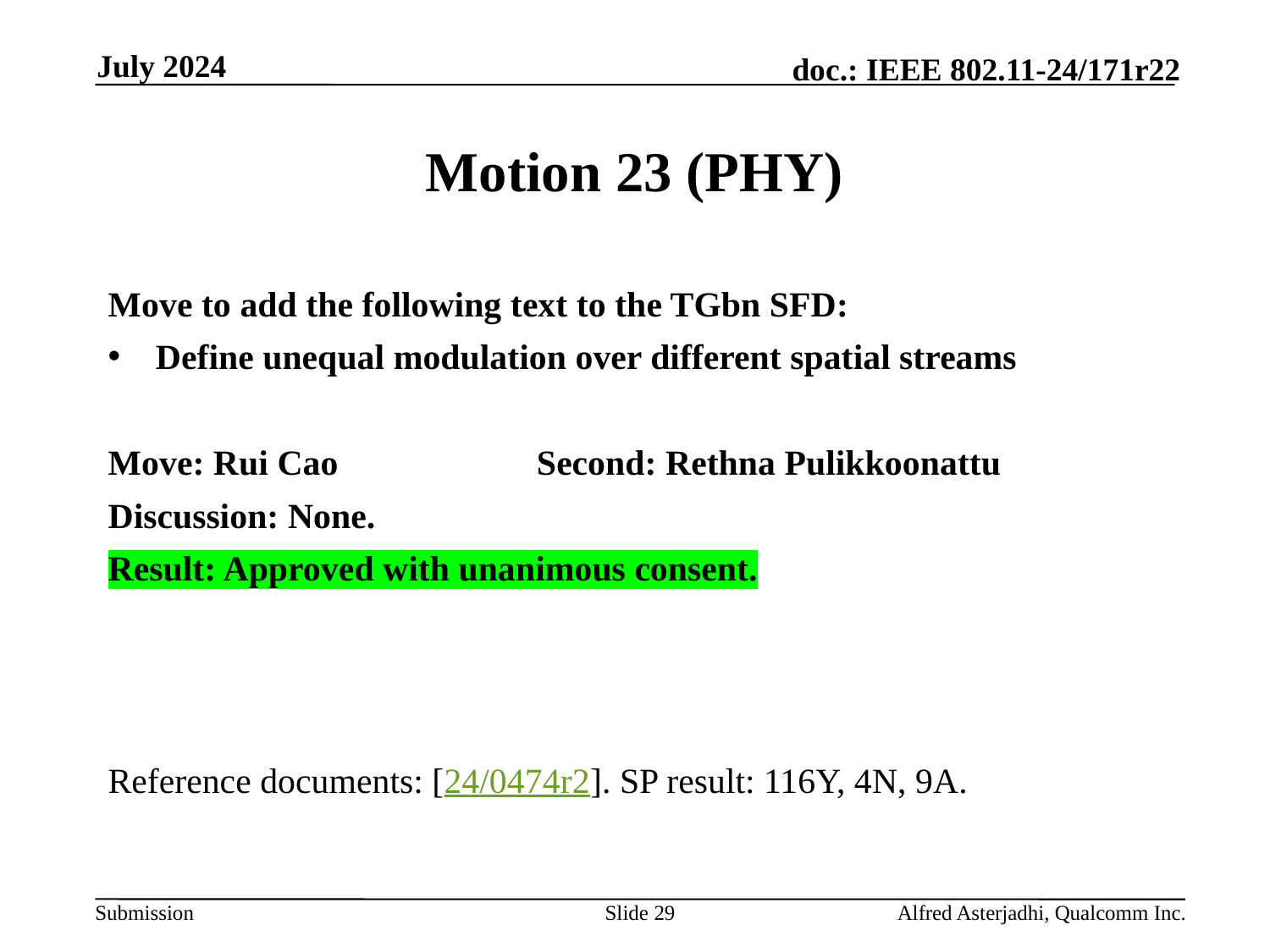

July 2024
# Motion 23 (PHY)
Move to add the following text to the TGbn SFD:
Define unequal modulation over different spatial streams

Move: Rui Cao		Second: Rethna Pulikkoonattu
Discussion: None.
Result: Approved with unanimous consent.

Reference documents: [24/0474r2]. SP result: 116Y, 4N, 9A.
Slide 29
Alfred Asterjadhi, Qualcomm Inc.